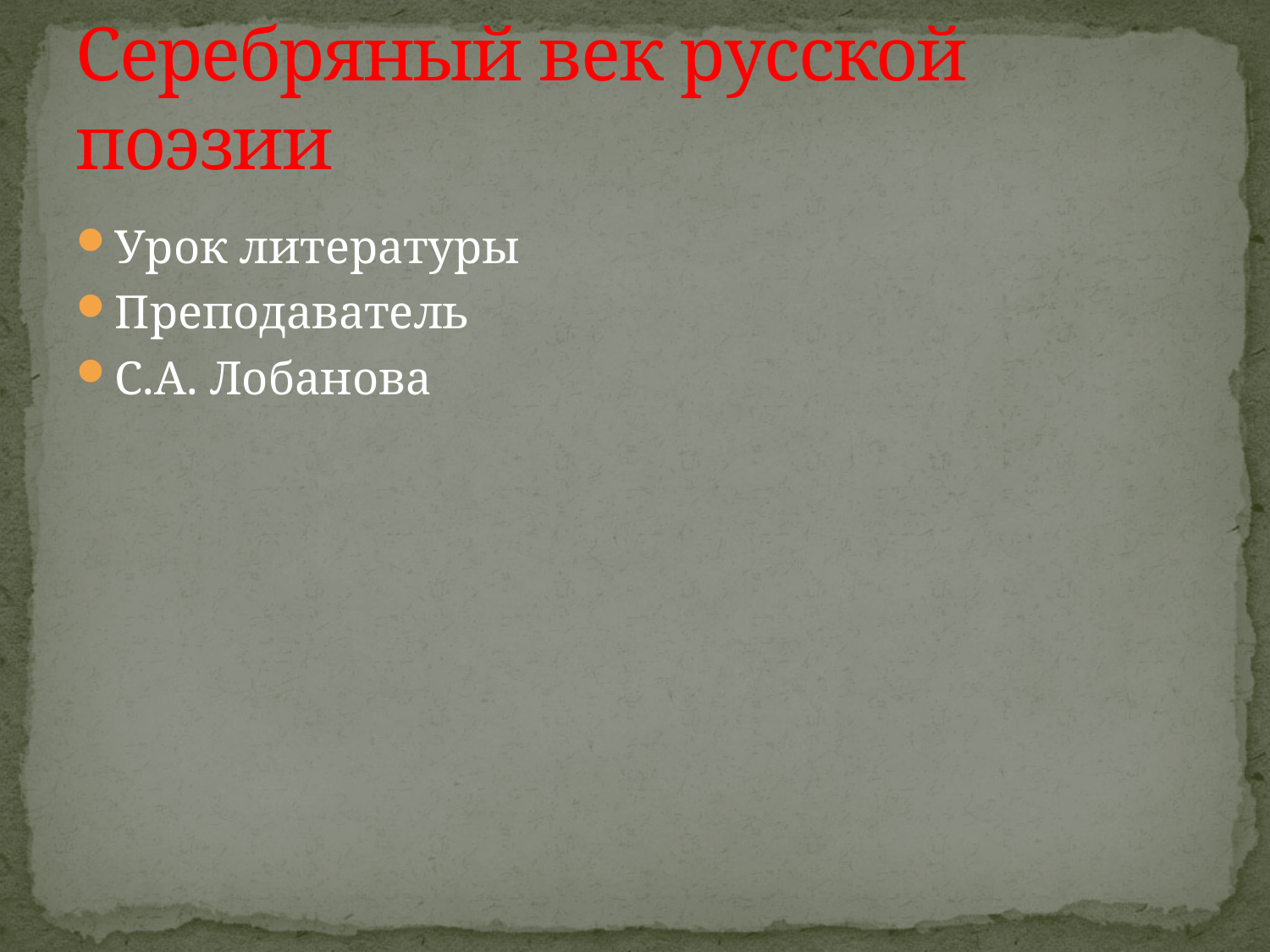

# Серебряный век русской поэзии
Урок литературы
Преподаватель
С.А. Лобанова